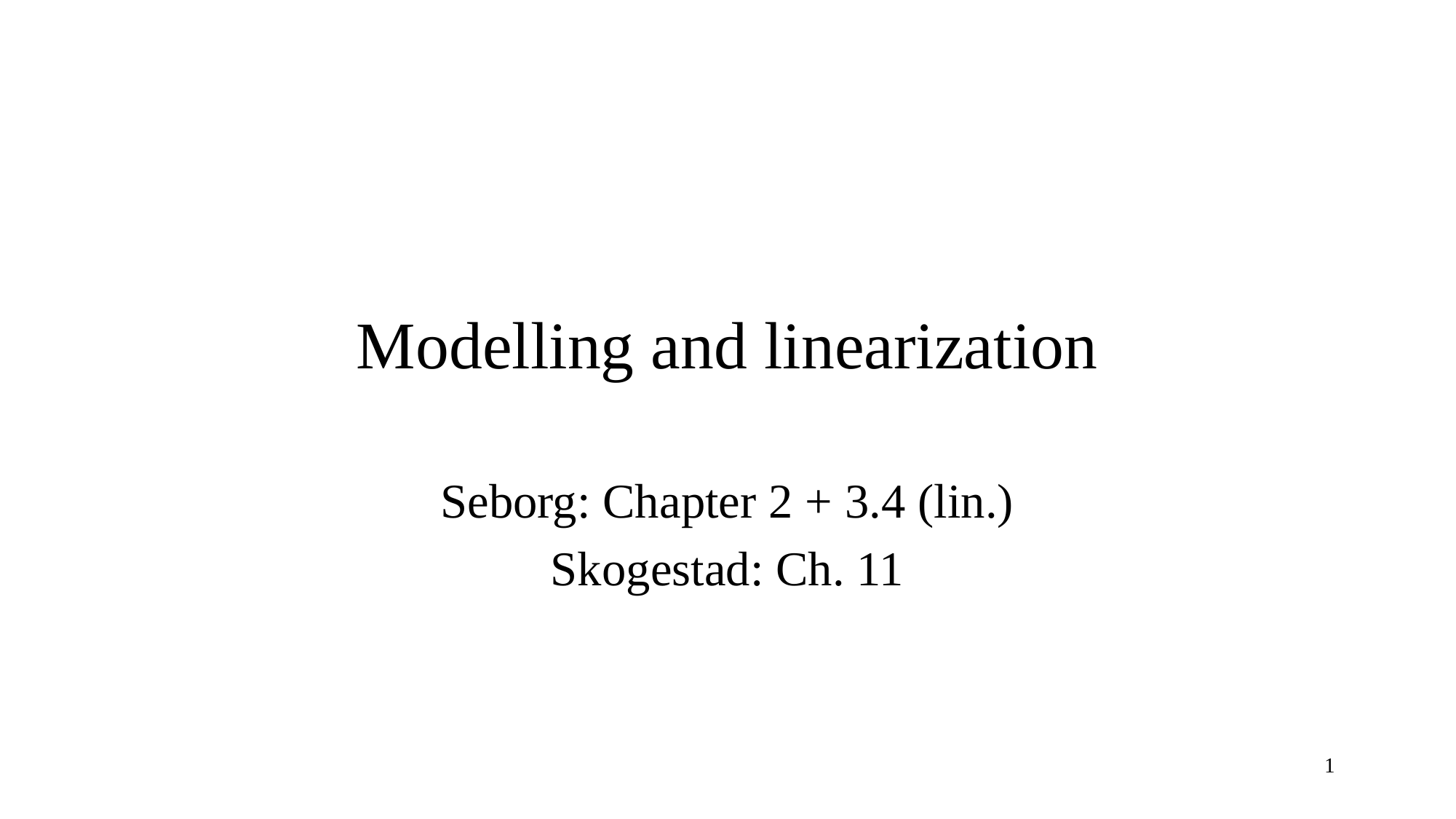

# Modelling and linearization
Seborg: Chapter 2 + 3.4 (lin.)
Skogestad: Ch. 11
1
TexPoint fonts used in EMF.
Read the TexPoint manual before you delete this box.: AAAAAAAAA